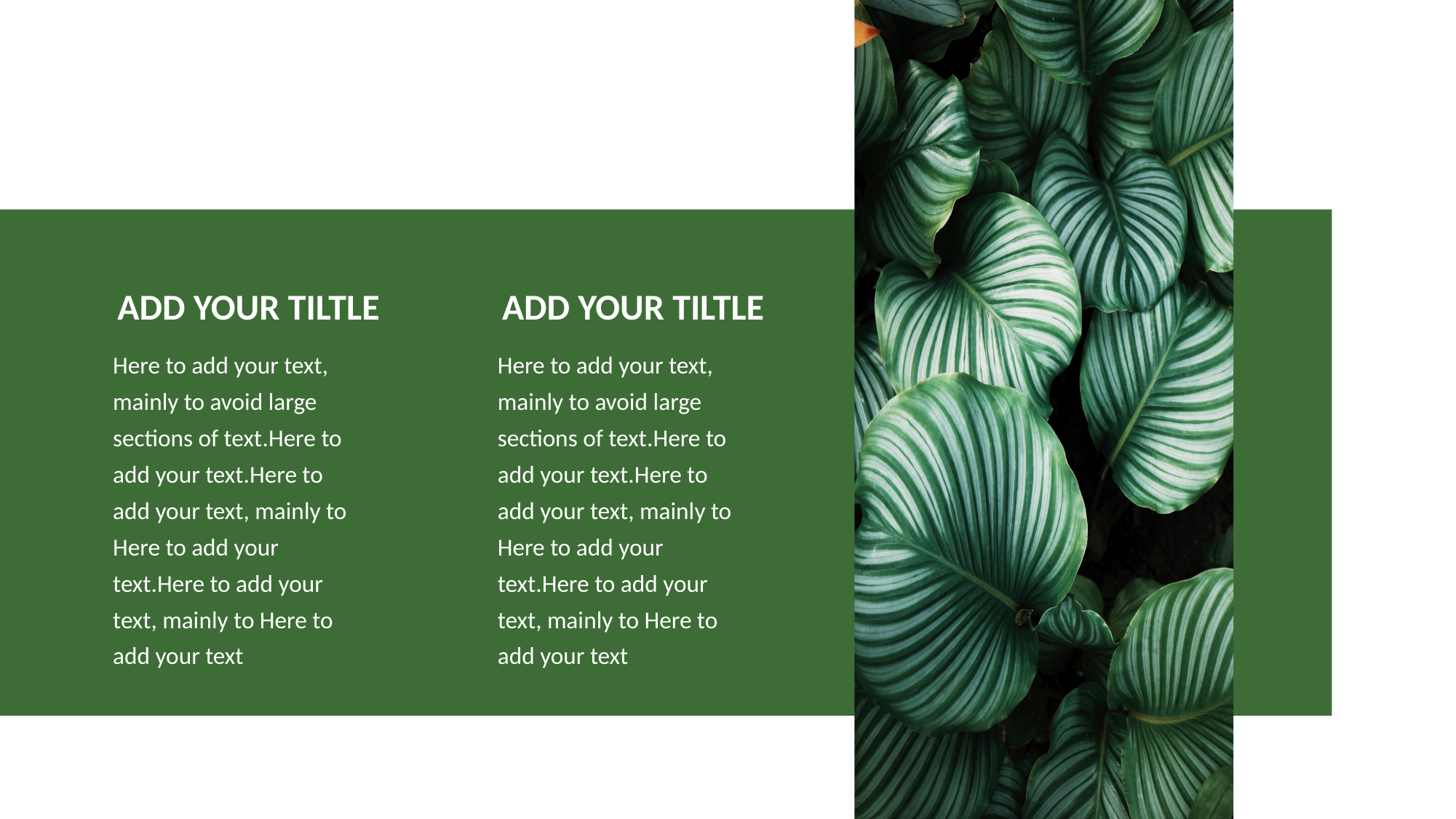

ADD YOUR TILTLE
 ADD YOUR TILTLE
Here to add your text, mainly to avoid large sections of text.Here to add your text.Here to add your text, mainly to Here to add your text.Here to add your text, mainly to Here to add your text

Here to add your text, mainly to avoid large sections of text.Here to add your text.Here to add your text, mainly to Here to add your text.Here to add your text, mainly to Here to add your text